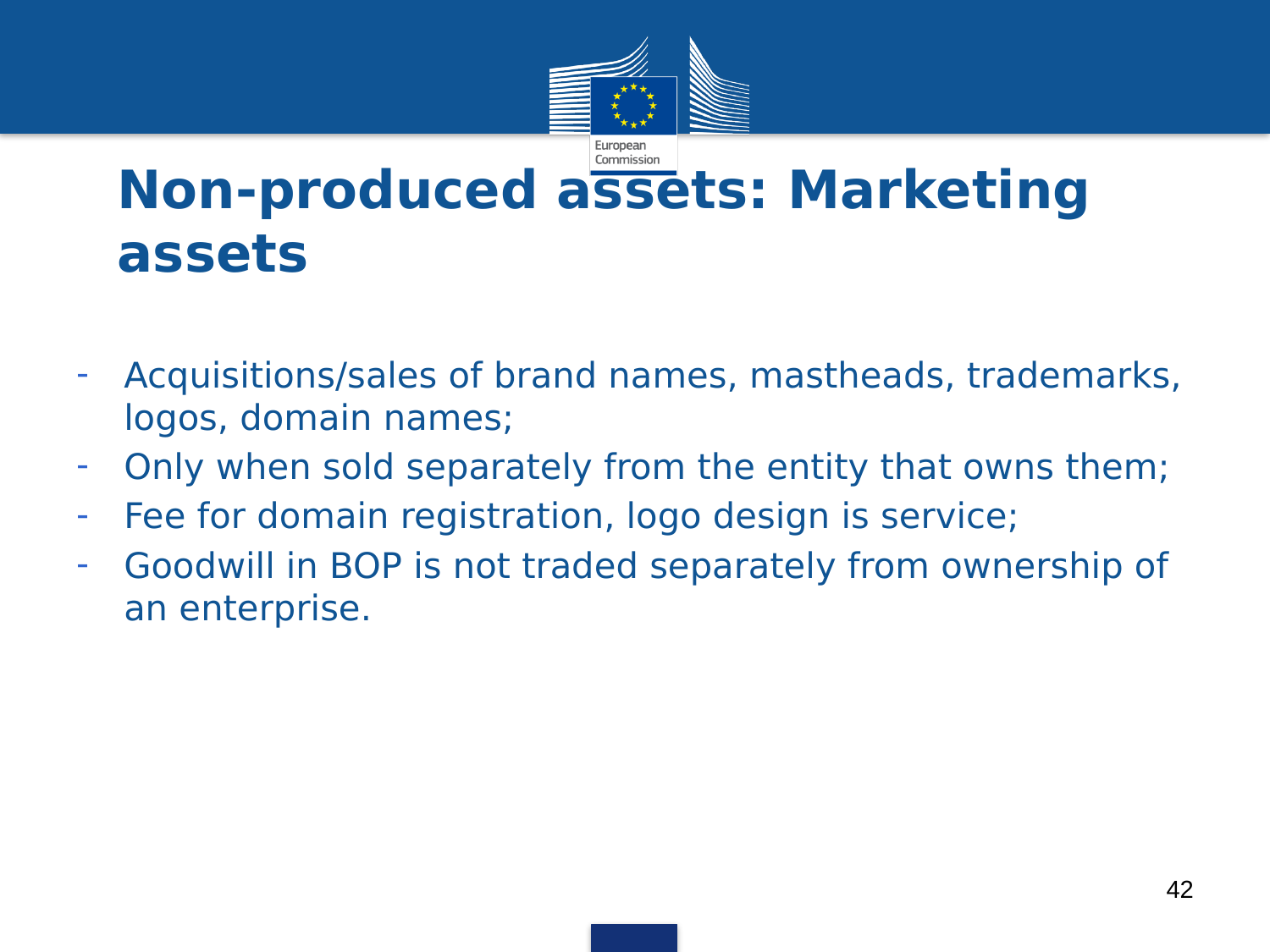

# Non-produced assets: Marketing assets
Acquisitions/sales of brand names, mastheads, trademarks, logos, domain names;
Only when sold separately from the entity that owns them;
Fee for domain registration, logo design is service;
Goodwill in BOP is not traded separately from ownership of an enterprise.
42